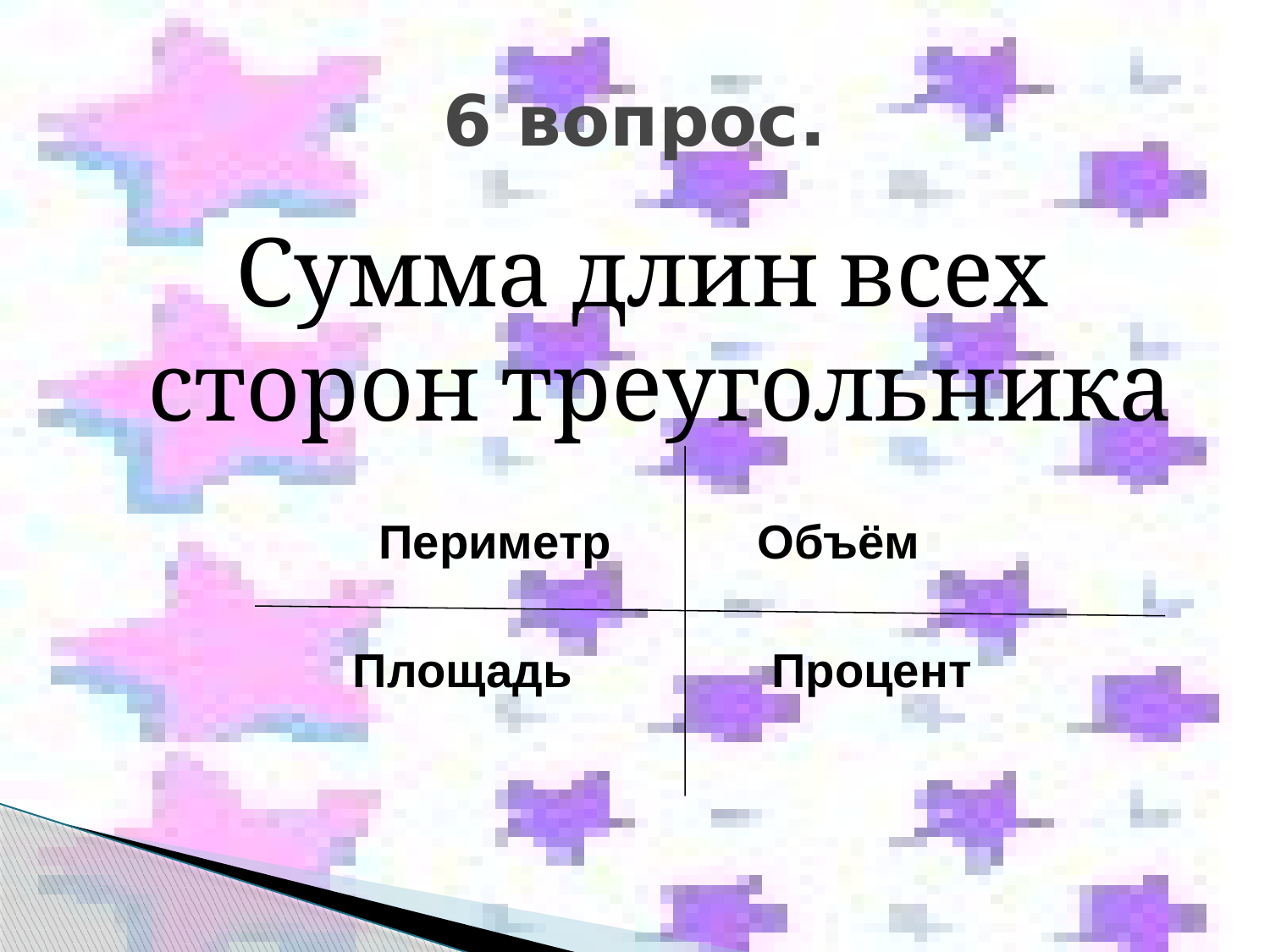

# 6 вопрос.
Сумма длин всех сторон треугольника

 Периметр           Объём

   Площадь               Процент